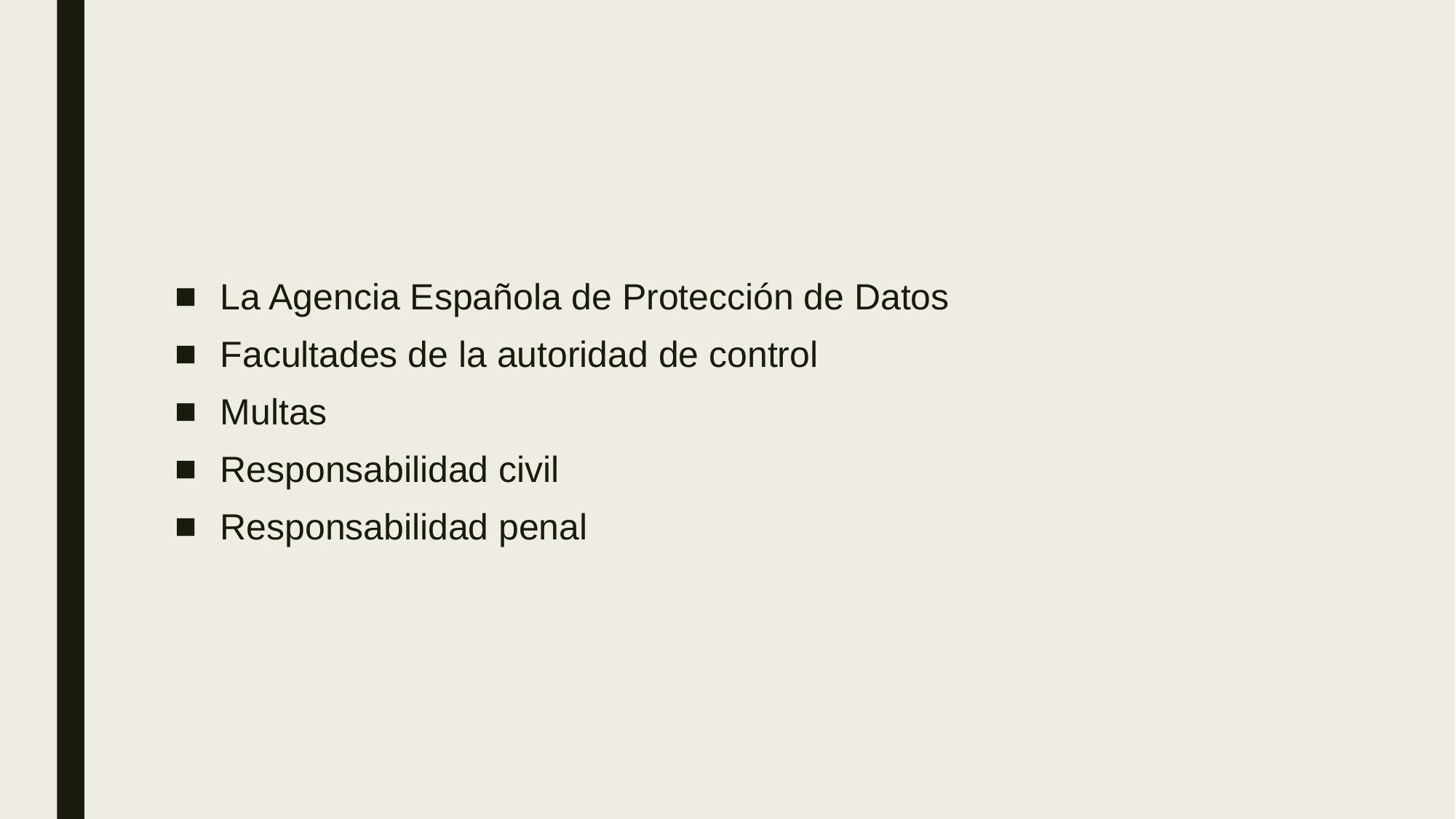

#
La Agencia Española de Protección de Datos
Facultades de la autoridad de control
Multas
Responsabilidad civil
Responsabilidad penal